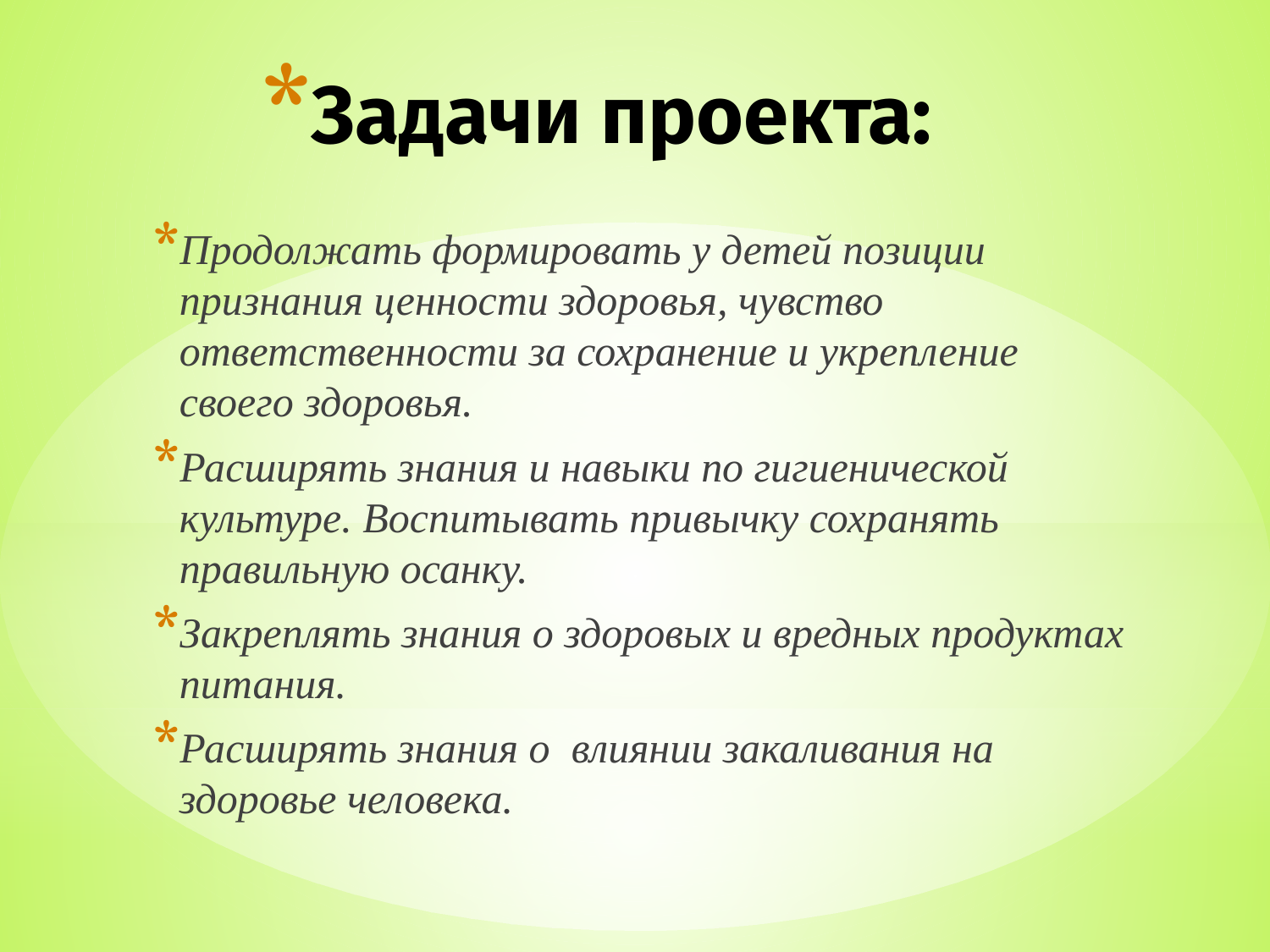

# Задачи проекта:
Продолжать формировать у детей позиции признания ценности здоровья, чувство ответственности за сохранение и укрепление своего здоровья.
Расширять знания и навыки по гигиенической культуре. Воспитывать привычку сохранять правильную осанку.
Закреплять знания о здоровых и вредных продуктах питания.
Расширять знания о  влиянии закаливания на здоровье человека.